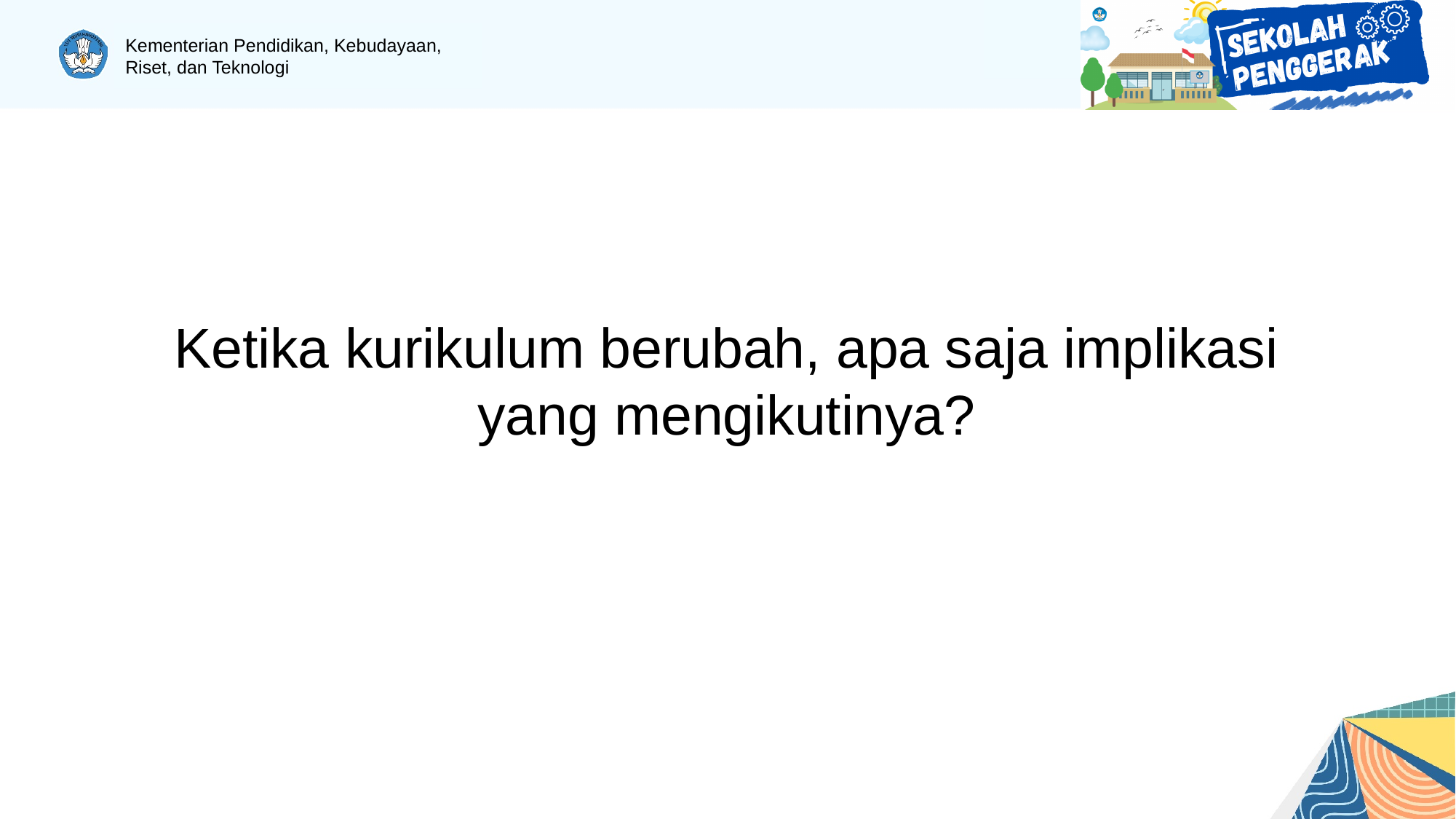

Ketika kurikulum berubah, apa saja implikasi yang mengikutinya?